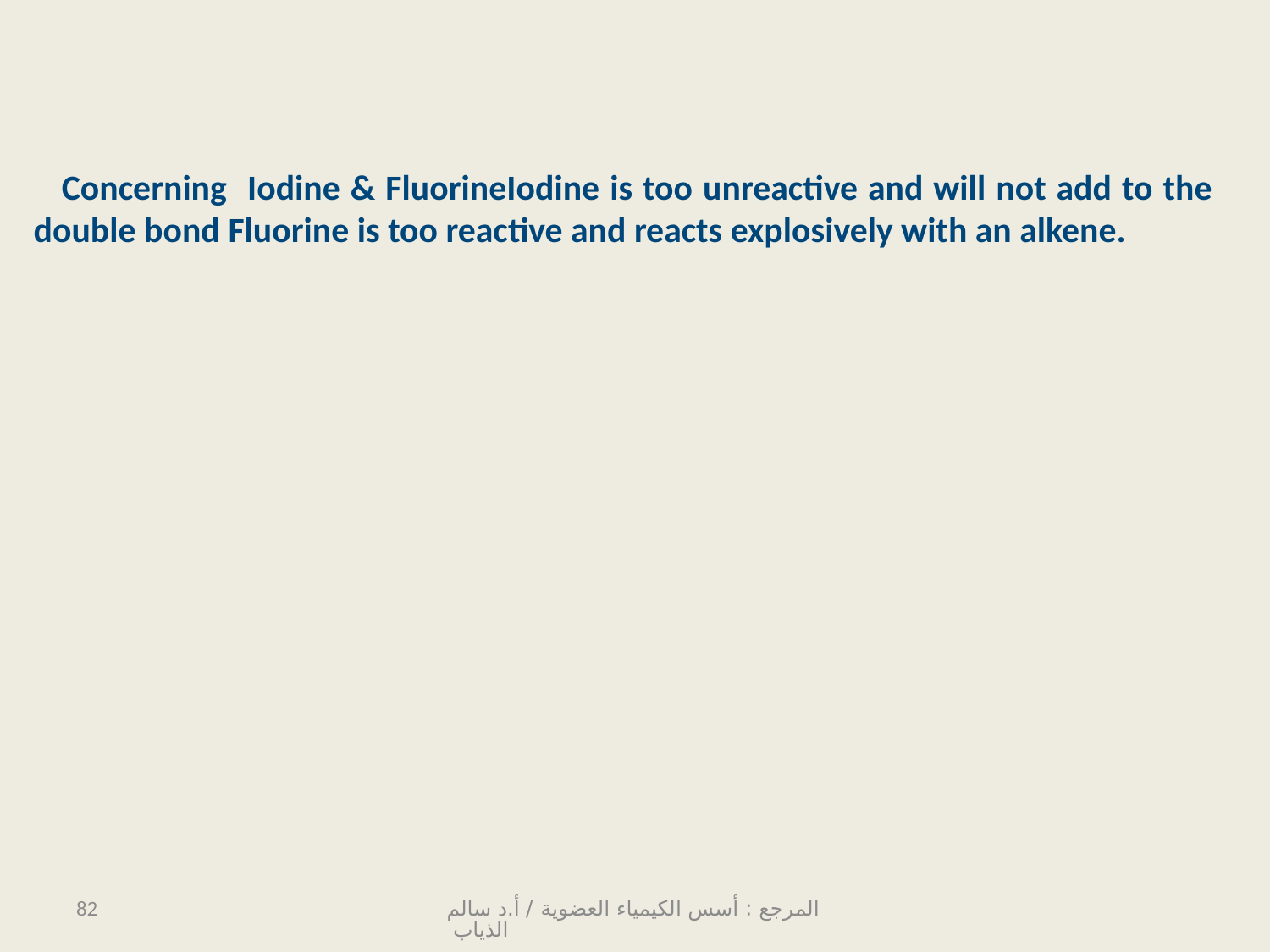

Concerning  Iodine & FluorineIodine is too unreactive and will not add to the double bond Fluorine is too reactive and reacts explosively with an alkene.
82
المرجع : أسس الكيمياء العضوية / أ.د سالم الذياب